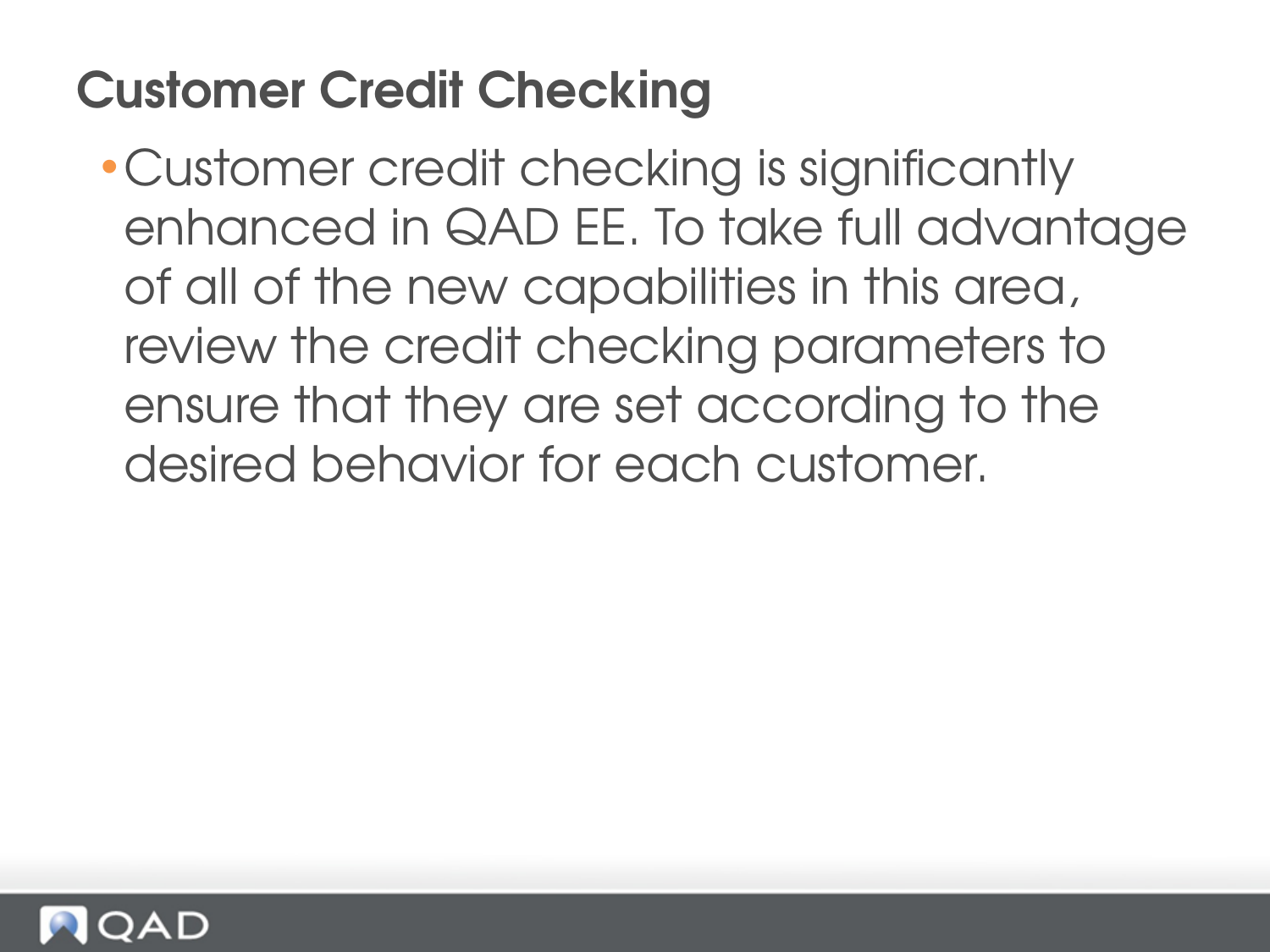

# Customer Credit Checking
Customer credit checking is significantly enhanced in QAD EE. To take full advantage of all of the new capabilities in this area, review the credit checking parameters to ensure that they are set according to the desired behavior for each customer.